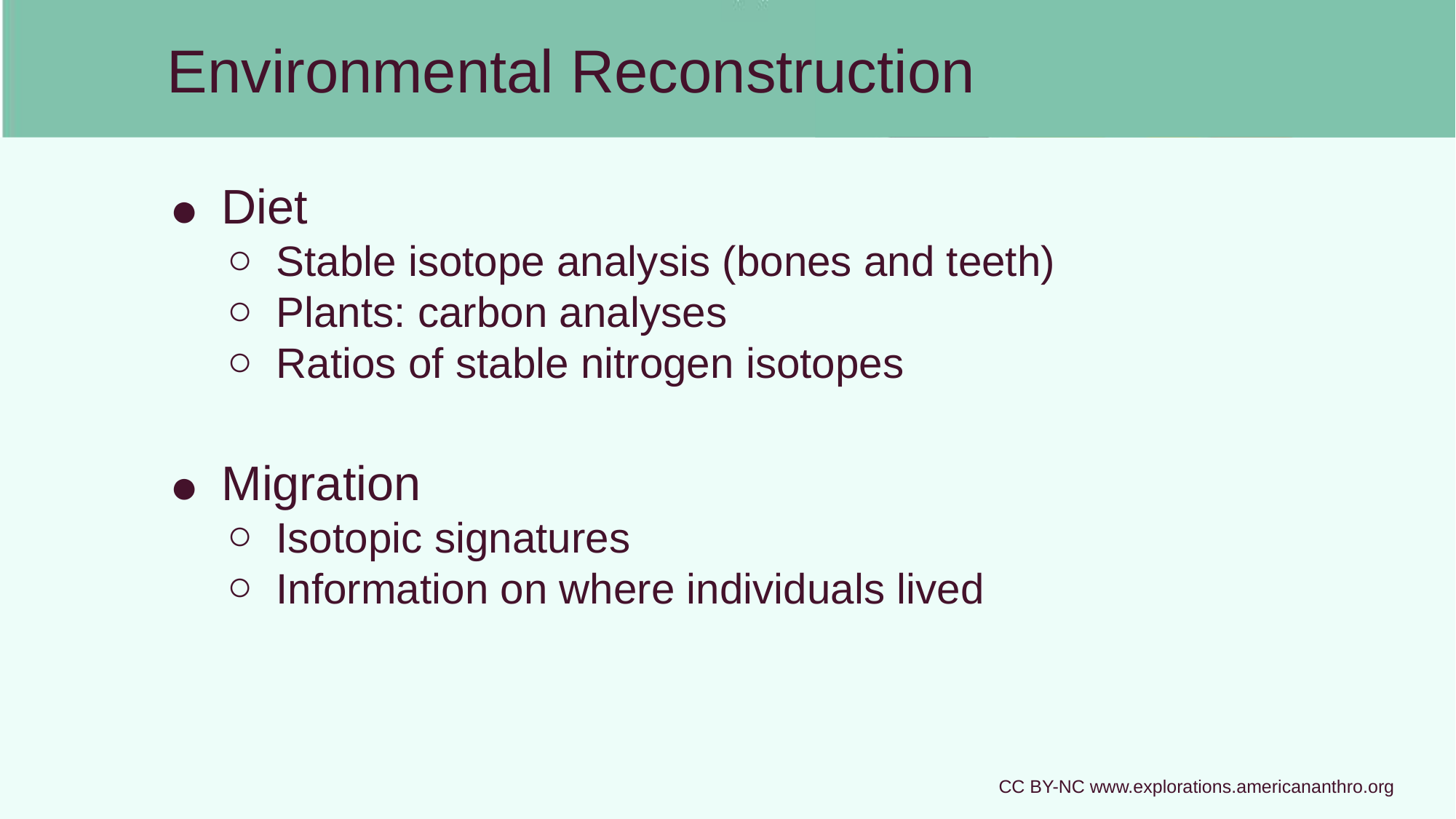

# Environmental Reconstruction
Diet
Stable isotope analysis (bones and teeth)
Plants: carbon analyses
Ratios of stable nitrogen isotopes

Migration
Isotopic signatures
Information on where individuals lived